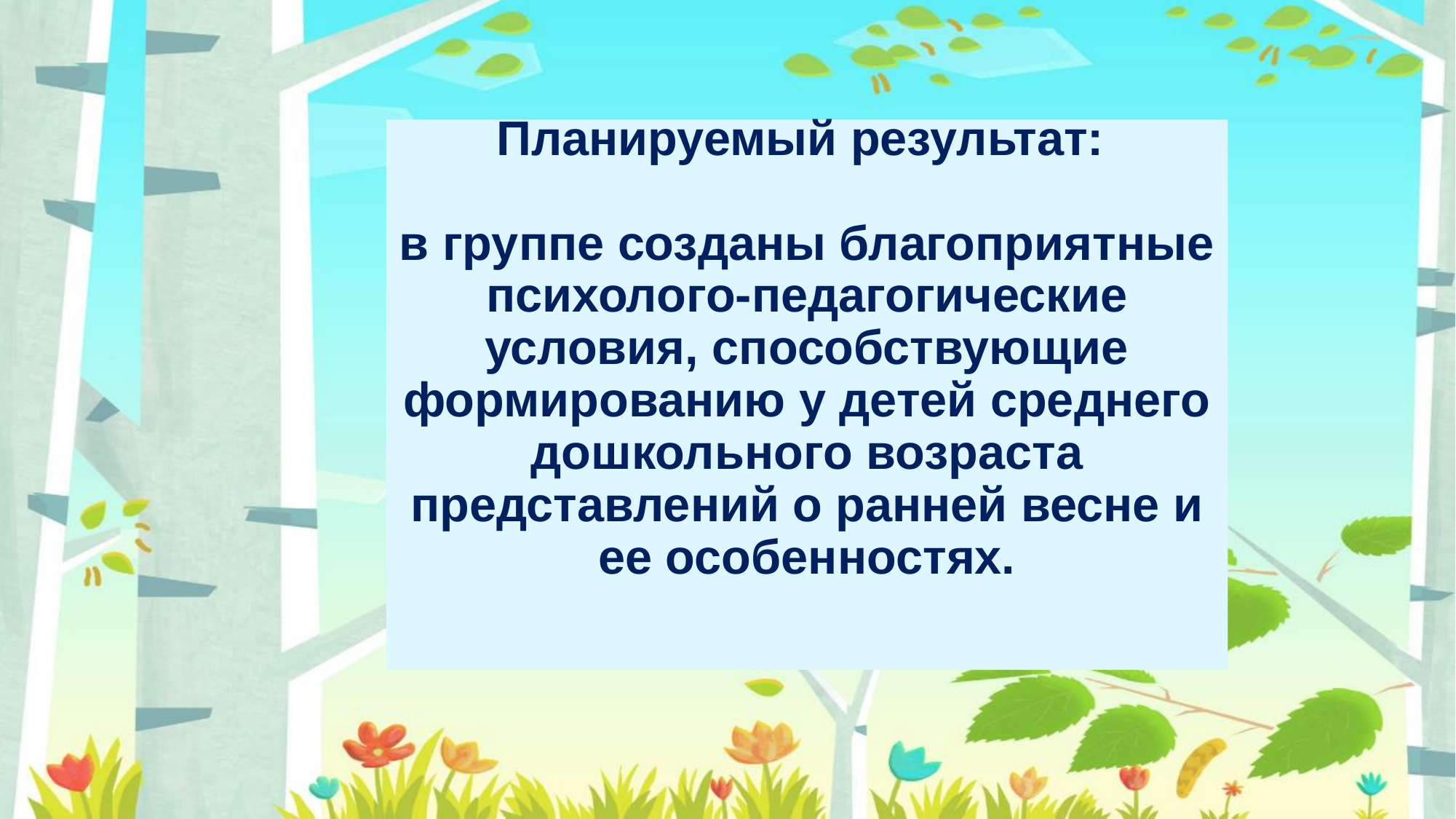

Планируемый результат:

в группе созданы благоприятные психолого-педагогические условия, способствующие формированию у детей среднего дошкольного возраста представлений о ранней весне и ее особенностях.